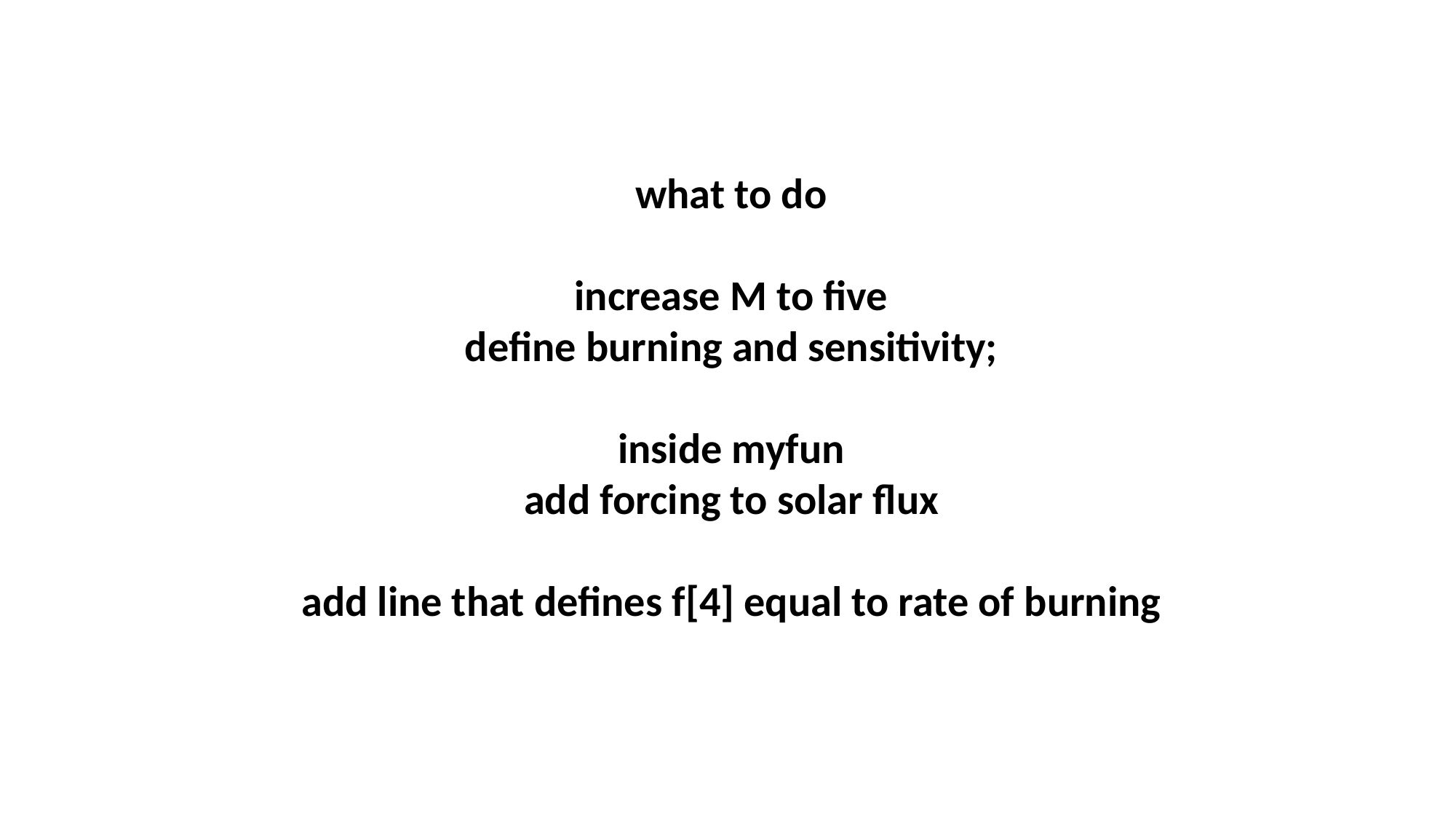

what to do

increase M to five
define burning and sensitivity;

inside myfun
add forcing to solar flux

add line that defines f[4] equal to rate of burning